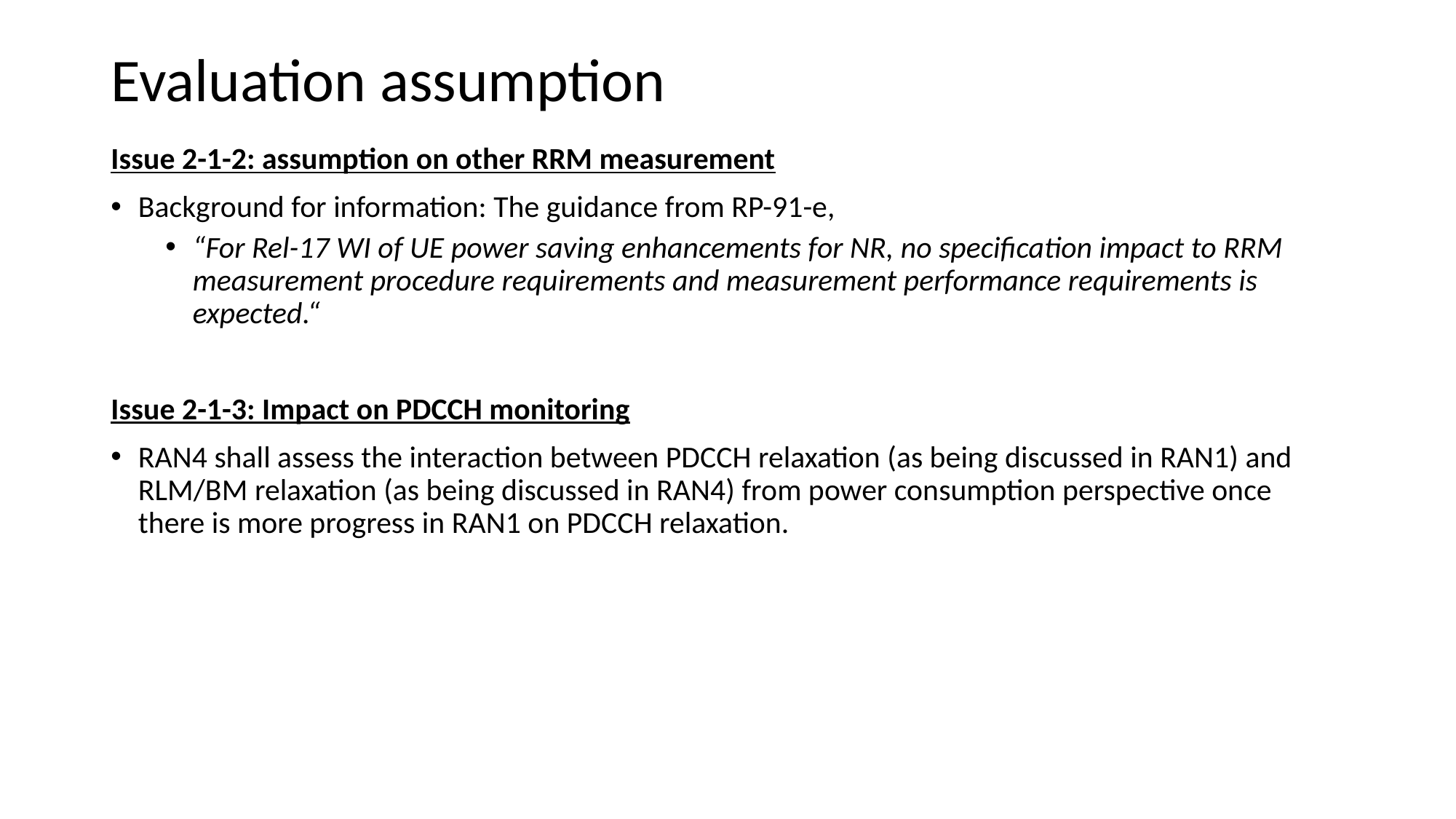

# Evaluation assumption
Issue 2-1-2: assumption on other RRM measurement
Background for information: The guidance from RP-91-e,
“For Rel-17 WI of UE power saving enhancements for NR, no specification impact to RRM measurement procedure requirements and measurement performance requirements is expected.“

Issue 2-1-3: Impact on PDCCH monitoring
RAN4 shall assess the interaction between PDCCH relaxation (as being discussed in RAN1) and RLM/BM relaxation (as being discussed in RAN4) from power consumption perspective once there is more progress in RAN1 on PDCCH relaxation.